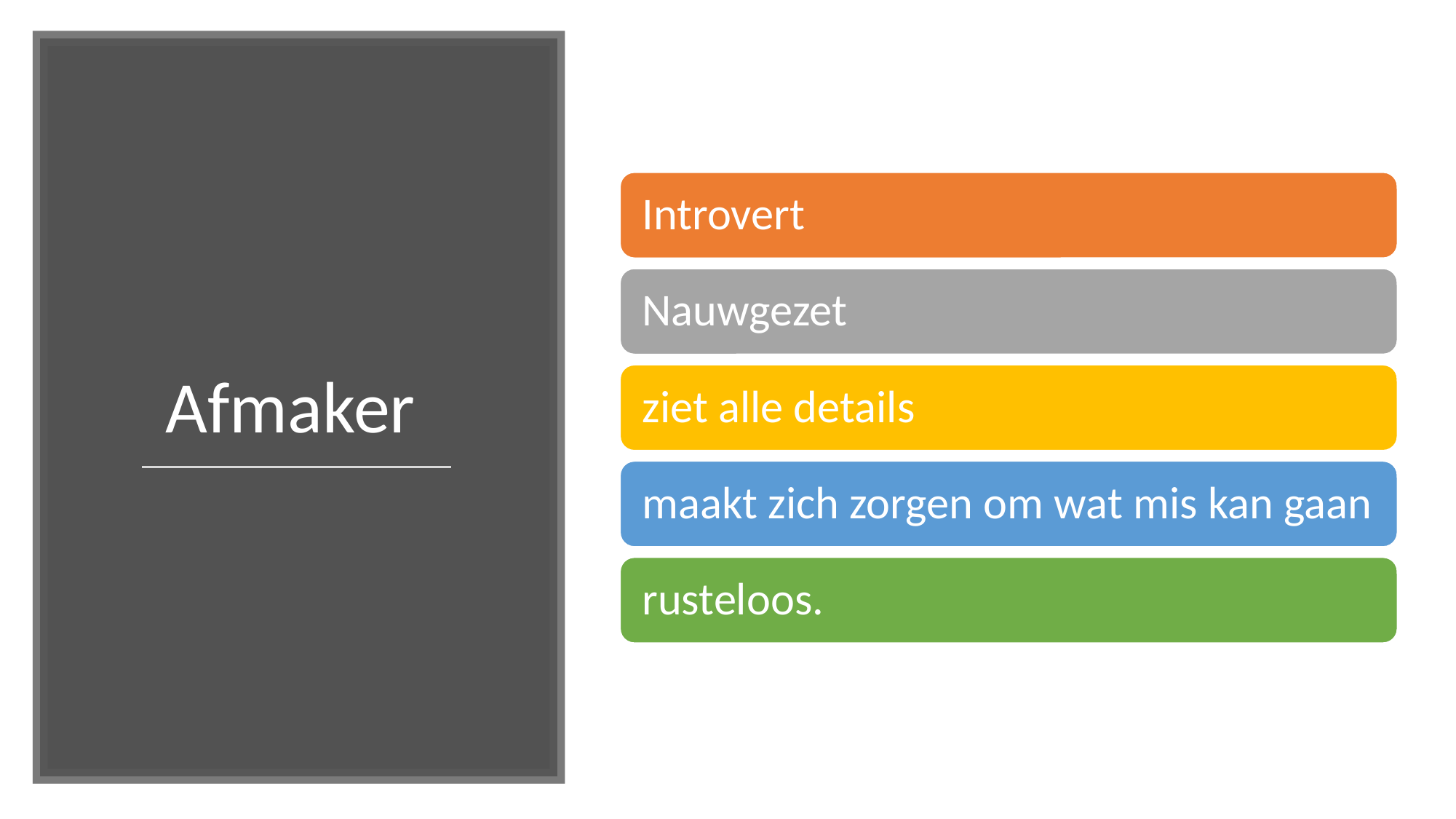

Introvert
Nauwgezet
ziet alle details
maakt zich zorgen om wat mis kan gaan
rusteloos.
# Afmaker